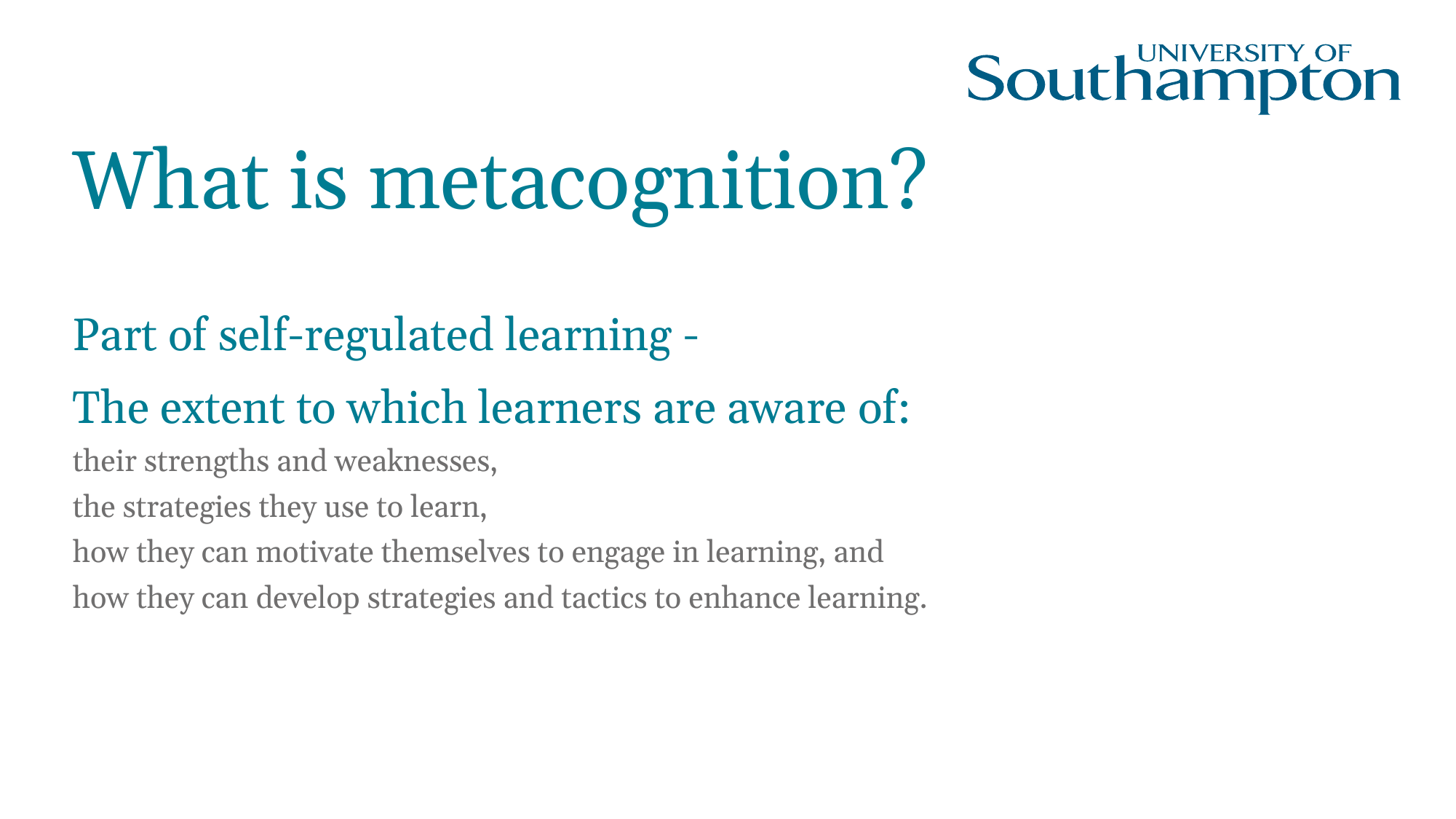

# What is metacognition?
Part of self-regulated learning -
The extent to which learners are aware of:
their strengths and weaknesses,
the strategies they use to learn,
how they can motivate themselves to engage in learning, and
how they can develop strategies and tactics to enhance learning.